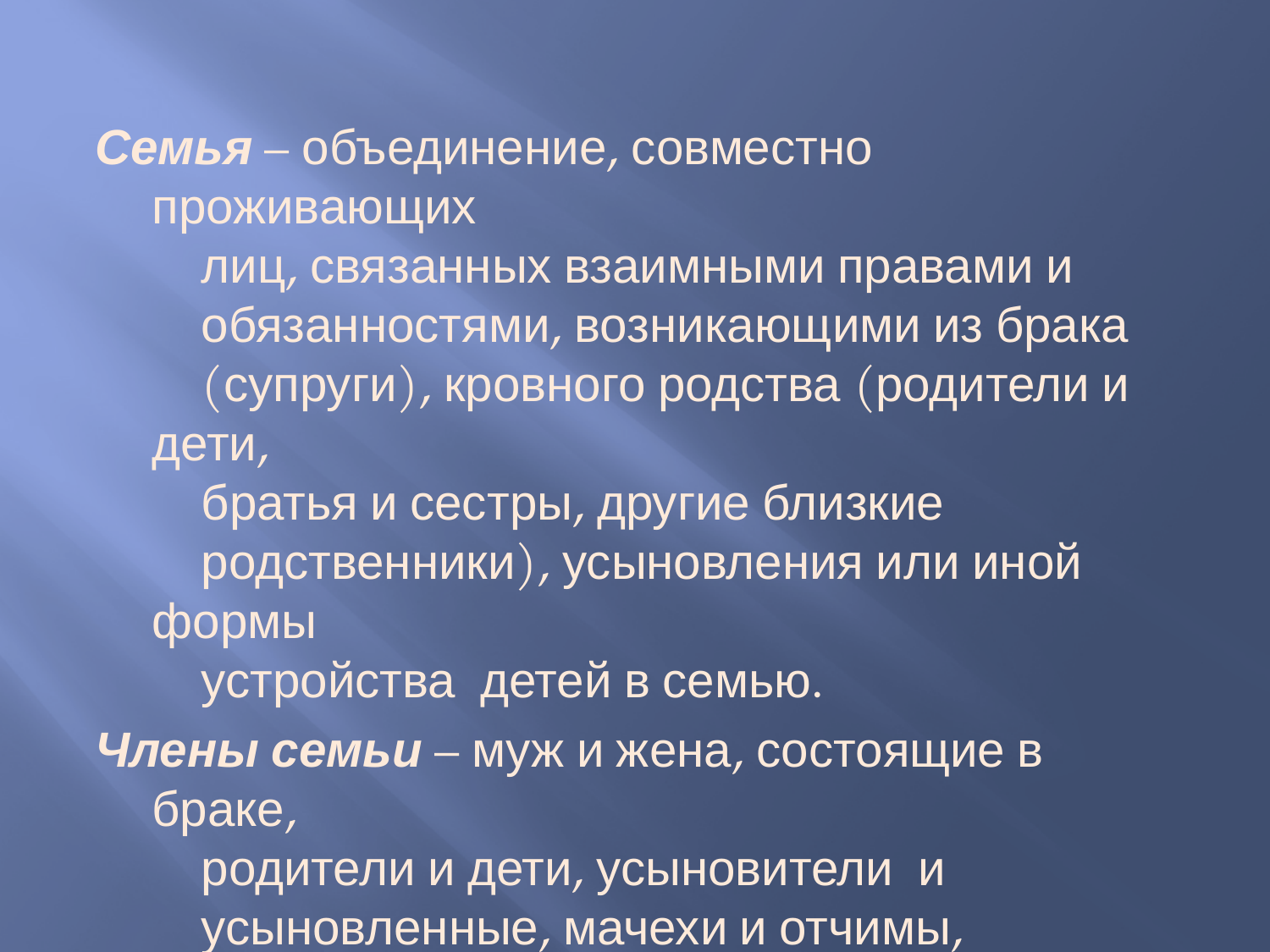

Семья – объединение, совместно проживающих
    лиц, связанных взаимными правами и
    обязанностями, возникающими из брака
    (супруги), кровного родства (родители и дети,
    братья и сестры, другие близкие
    родственники), усыновления или иной формы
    устройства  детей в семью.
Члены семьи – муж и жена, состоящие в браке,
    родители и дети, усыновители  и
    усыновленные, мачехи и отчимы, падчерицы
    и пасынки и др.